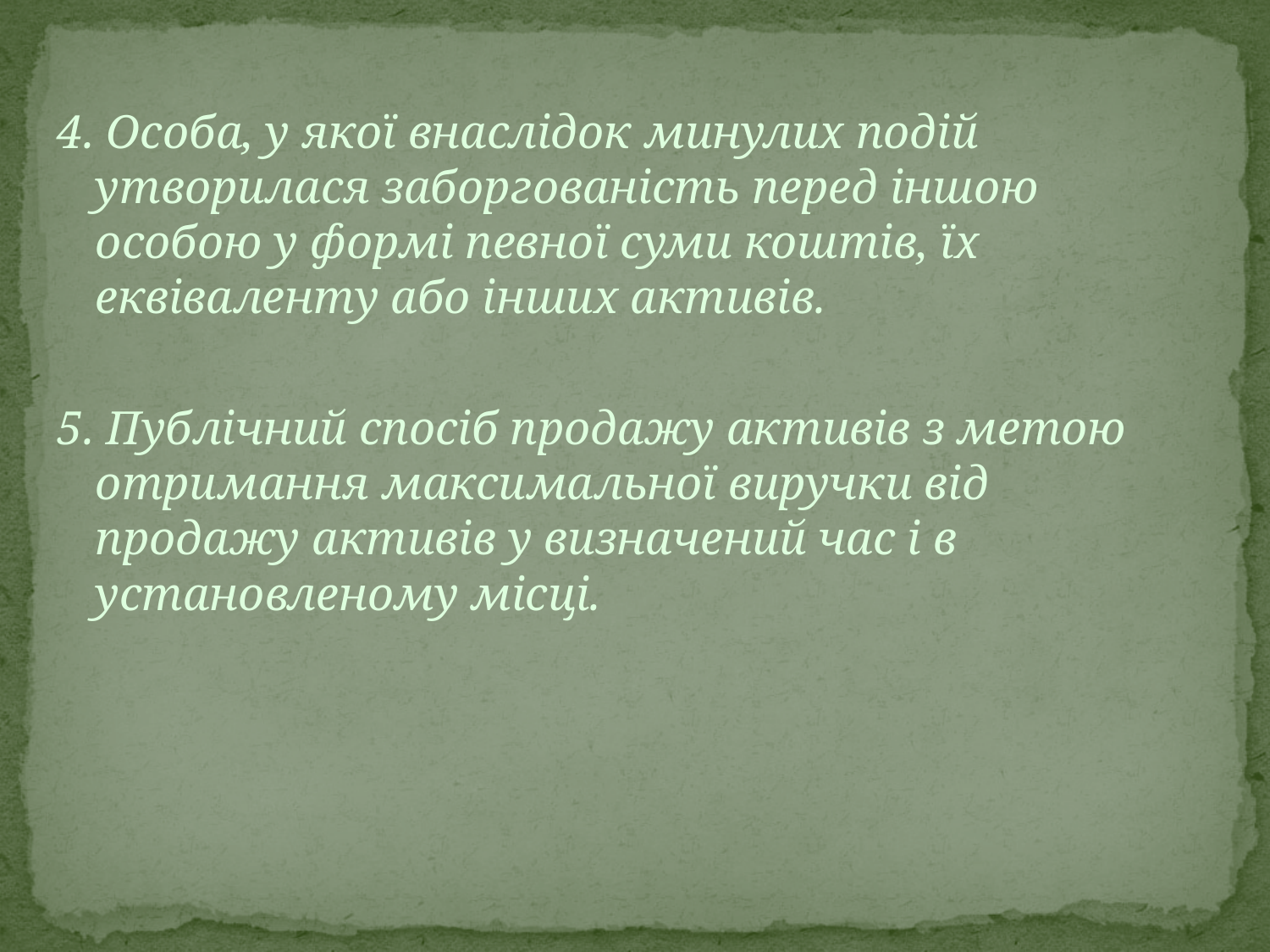

4. Особа, у якої внаслідок минулих подій утворилася заборгованість перед іншою особою у формі певної суми коштів, їх еквіваленту або інших активів.

5. Публічний спосіб продажу активів з метою отримання максимальної виручки від продажу активів у визначений час і в установленому місці.